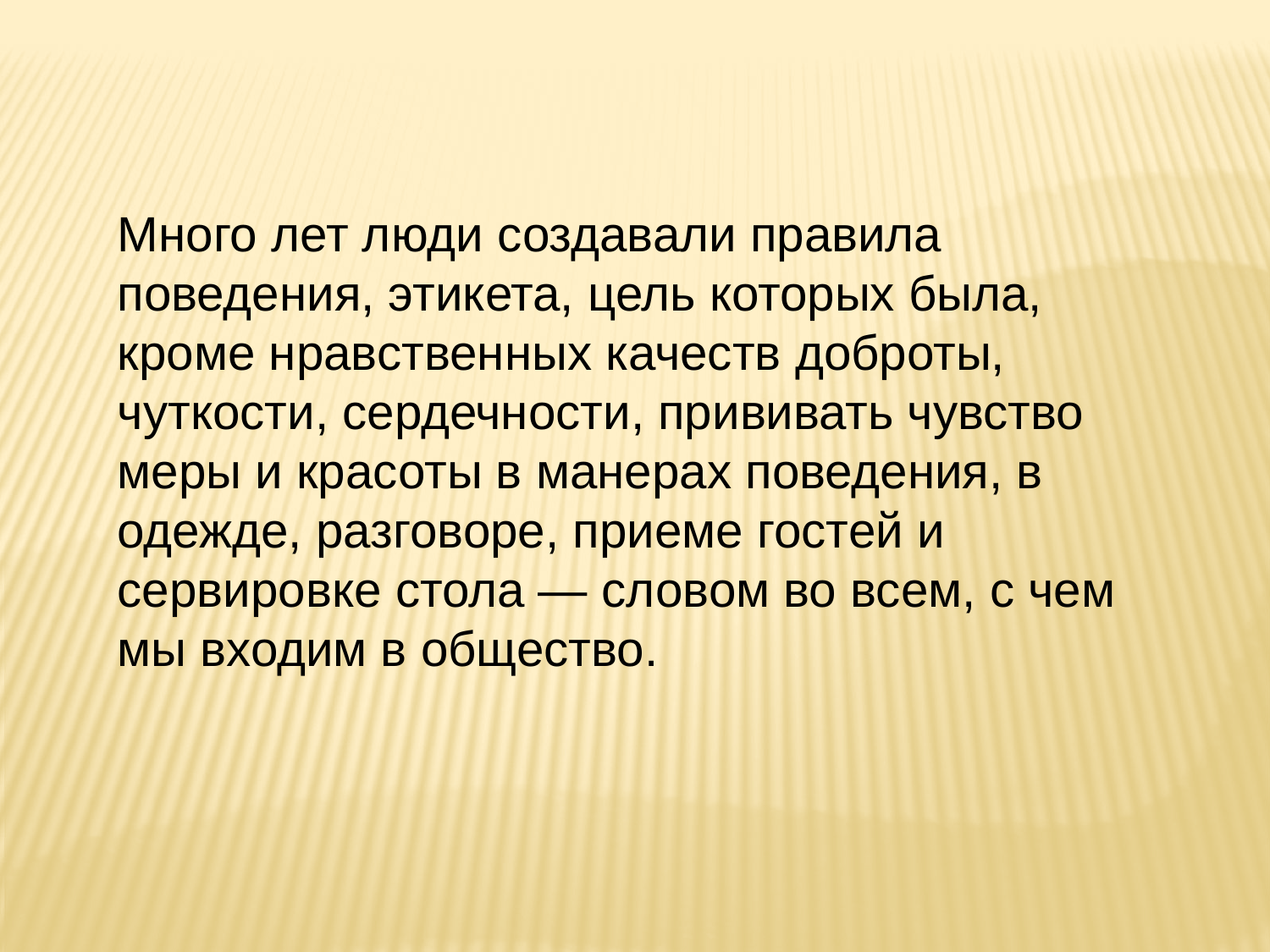

Много лет люди создавали правила поведения, этикета, цель которых была, кроме нравственных качеств доброты, чуткости, сердечности, прививать чувство меры и красоты в манерах поведения, в одежде, разговоре, приеме гостей и сервировке стола — словом во всем, с чем мы входим в общество.